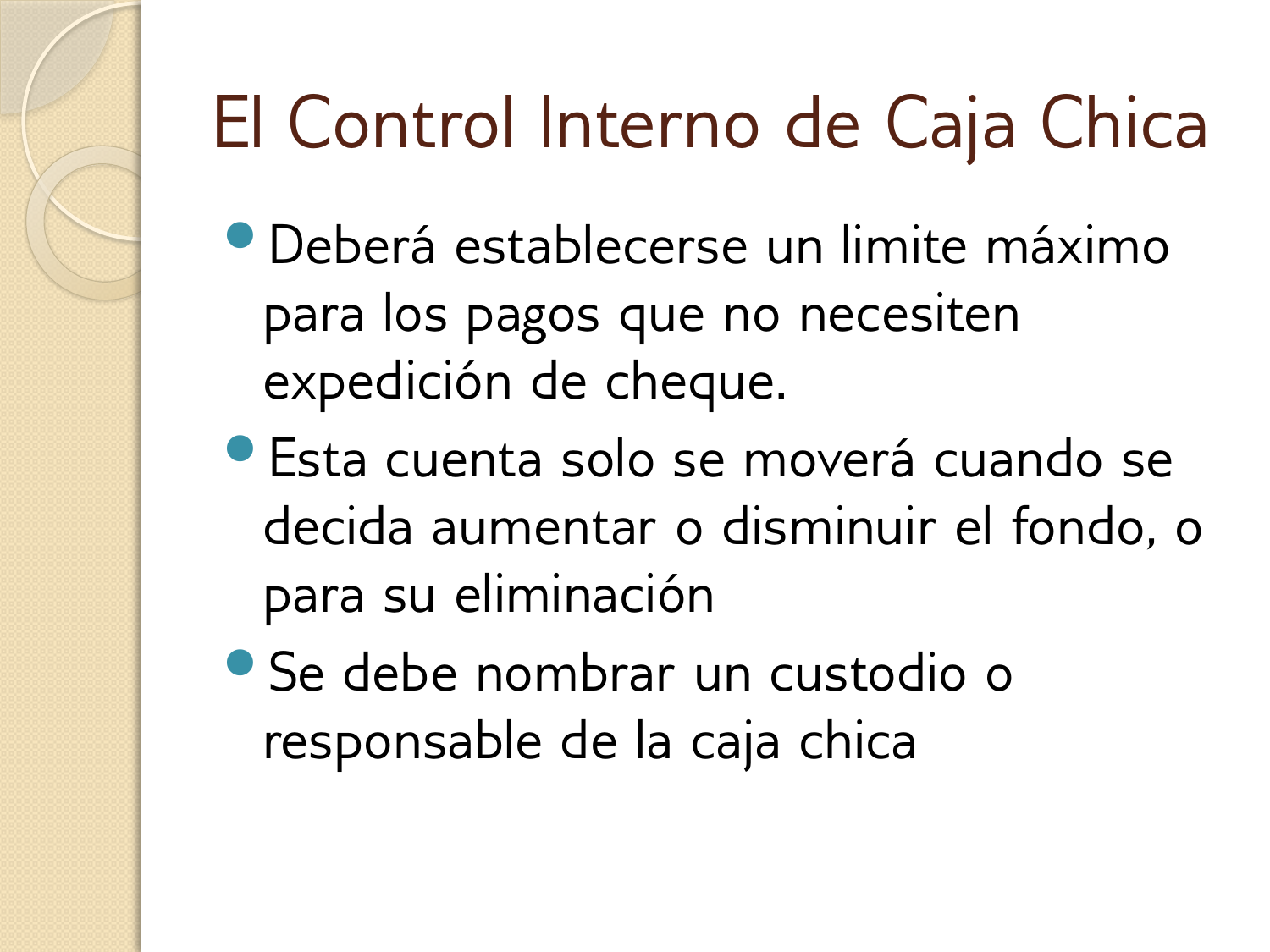

# El Control Interno de Caja Chica
Deberá establecerse un limite máximo para los pagos que no necesiten expedición de cheque.
Esta cuenta solo se moverá cuando se decida aumentar o disminuir el fondo, o para su eliminación
Se debe nombrar un custodio o responsable de la caja chica